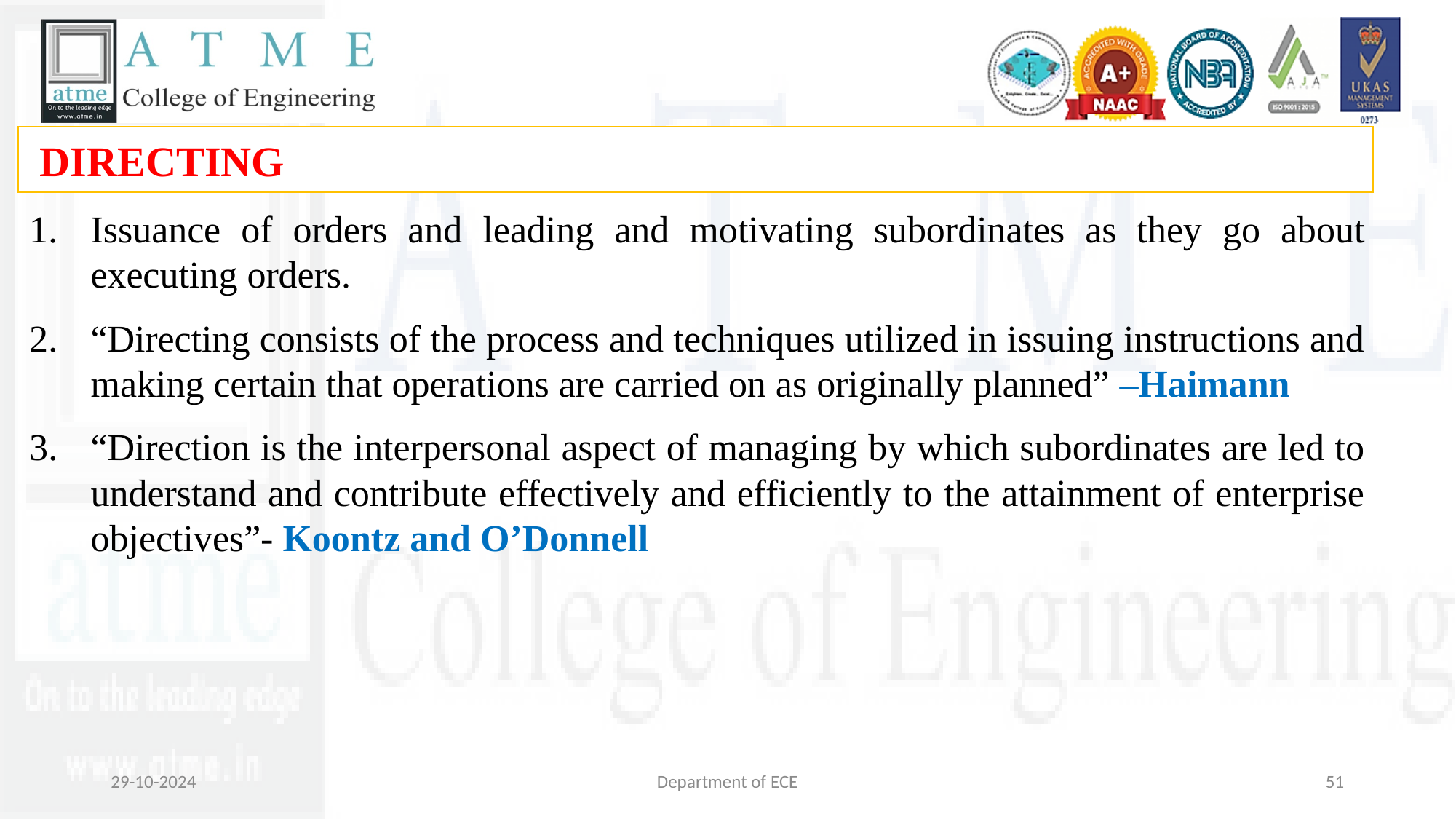

DIRECTING

Issuance of orders and leading and motivating subordinates as they go about executing orders.
“Directing consists of the process and techniques utilized in issuing instructions and making certain that operations are carried on as originally planned” –Haimann
“Direction is the interpersonal aspect of managing by which subordinates are led to understand and contribute effectively and efficiently to the attainment of enterprise objectives”- Koontz and O’Donnell

29-10-2024
Department of ECE
51